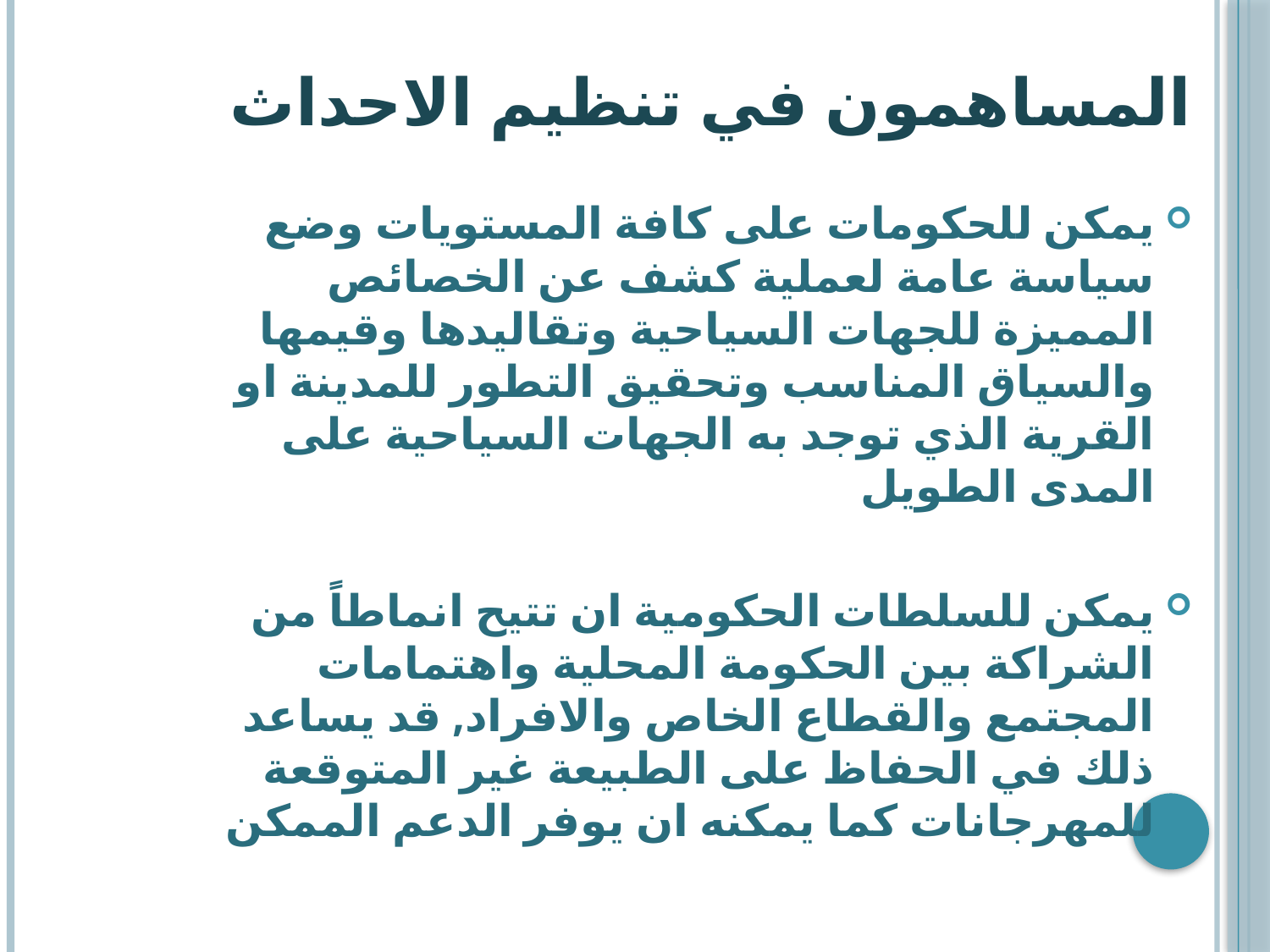

# المساهمون في تنظيم الاحداث
يمكن للحكومات على كافة المستويات وضع سياسة عامة لعملية كشف عن الخصائص المميزة للجهات السياحية وتقاليدها وقيمها والسياق المناسب وتحقيق التطور للمدينة او القرية الذي توجد به الجهات السياحية على المدى الطويل

يمكن للسلطات الحكومية ان تتيح انماطاً من الشراكة بين الحكومة المحلية واهتمامات المجتمع والقطاع الخاص والافراد, قد يساعد ذلك في الحفاظ على الطبيعة غير المتوقعة للمهرجانات كما يمكنه ان يوفر الدعم الممكن